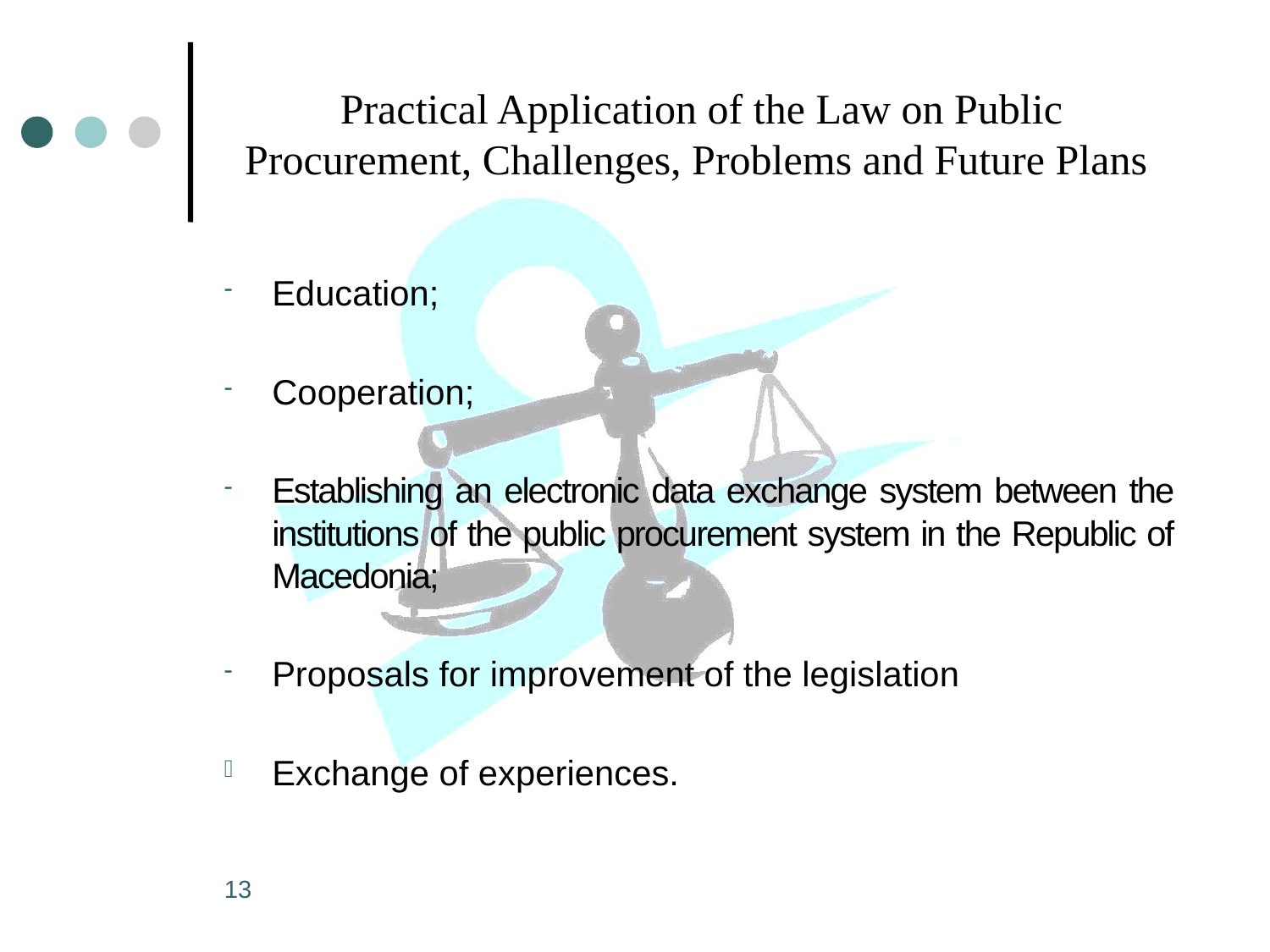

# Practical Application of the Law on Public Procurement, Challenges, Problems and Future Plans
Education;

Cooperation;

Establishing an electronic data exchange system between the institutions of the public procurement system in the Republic of Macedonia;

Proposals for improvement of the legislation

Exchange of experiences.

13